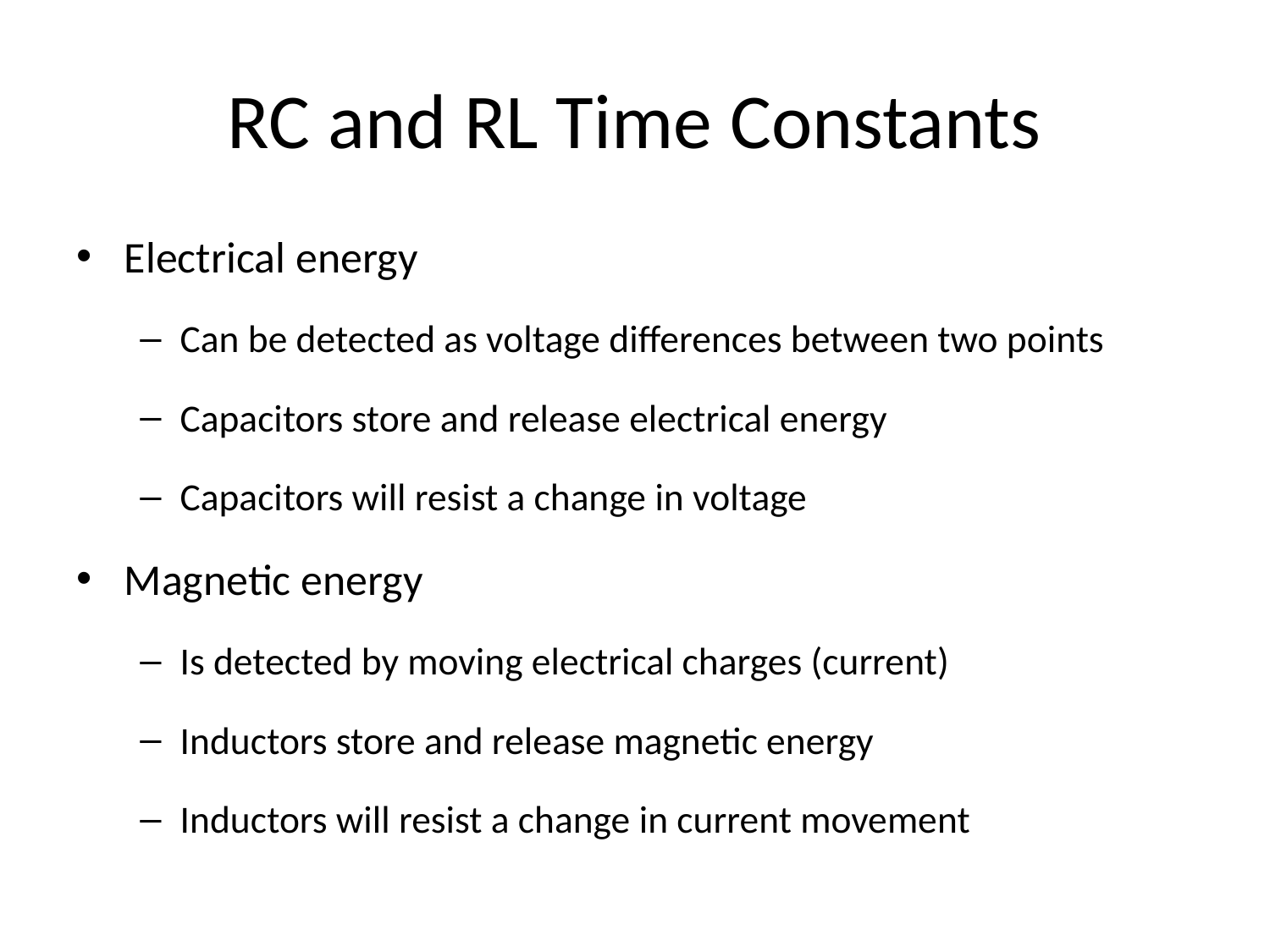

# RC and RL Time Constants
Electrical energy
Can be detected as voltage differences between two points
Capacitors store and release electrical energy
Capacitors will resist a change in voltage
Magnetic energy
Is detected by moving electrical charges (current)
Inductors store and release magnetic energy
Inductors will resist a change in current movement